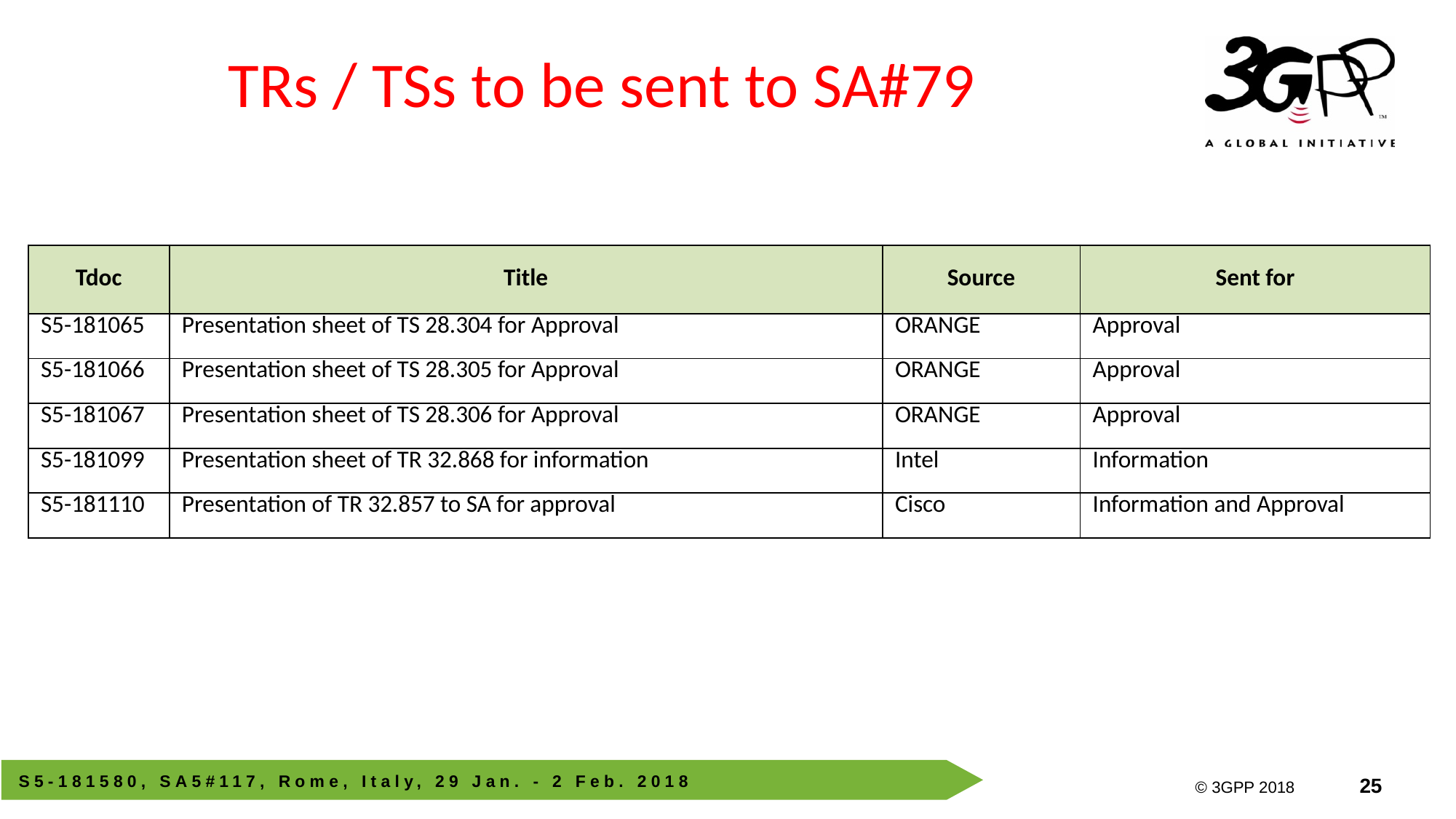

# TRs / TSs to be sent to SA#79
| Tdoc | Title | Source | Sent for |
| --- | --- | --- | --- |
| S5-181065 | Presentation sheet of TS 28.304 for Approval | ORANGE | Approval |
| S5-181066 | Presentation sheet of TS 28.305 for Approval | ORANGE | Approval |
| S5-181067 | Presentation sheet of TS 28.306 for Approval | ORANGE | Approval |
| S5-181099 | Presentation sheet of TR 32.868 for information | Intel | Information |
| S5-181110 | Presentation of TR 32.857 to SA for approval | Cisco | Information and Approval |